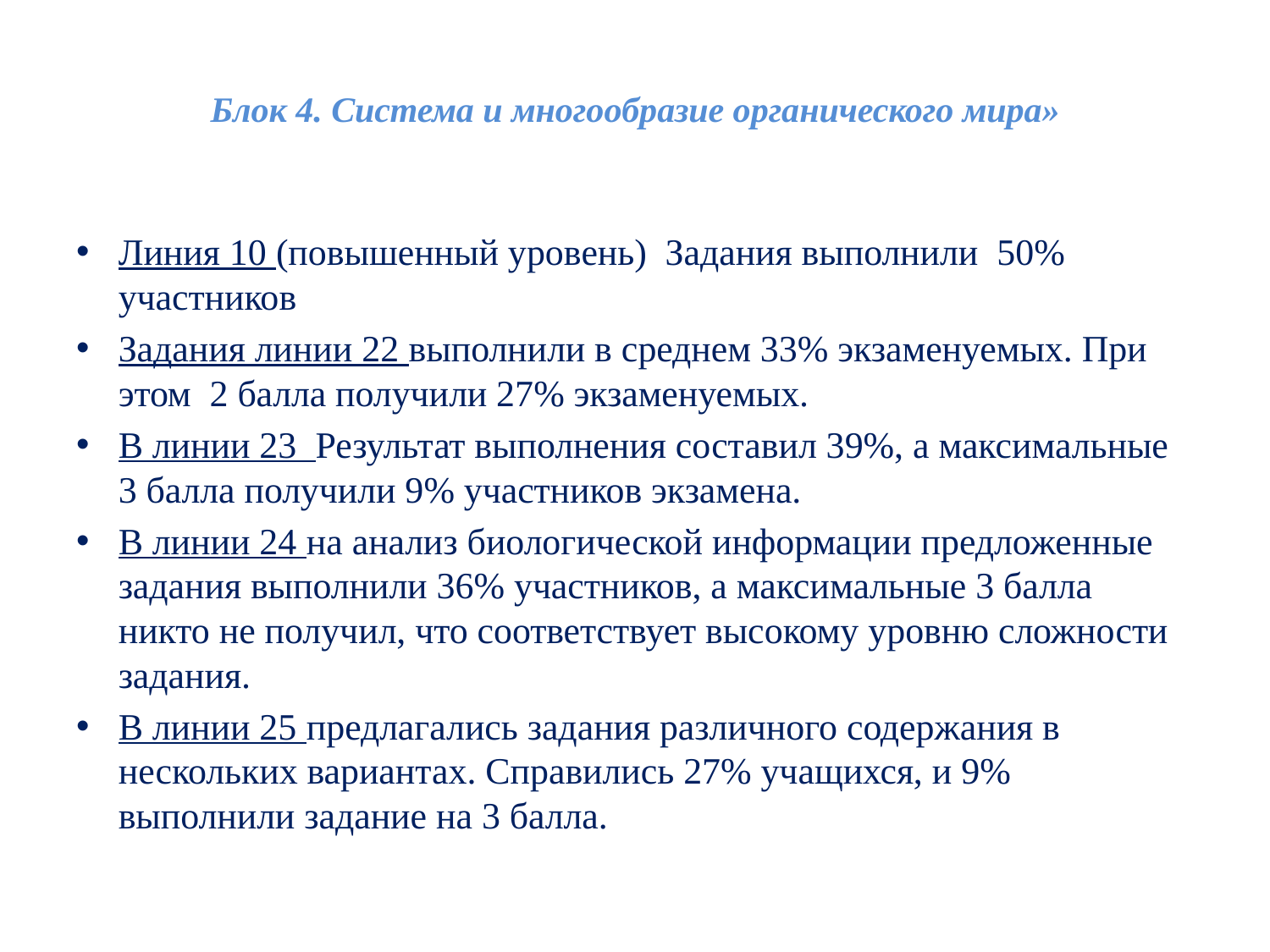

# Блок 4. Система и многообразие органического мира»
Линия 10 (повышенный уровень)  Задания выполнили  50% участников
Задания линии 22 выполнили в среднем 33% экзаменуемых. При этом  2 балла получили 27% экзаменуемых.
В линии 23  Результат выполнения составил 39%, а максимальные 3 балла получили 9% участников экзамена.
В линии 24 на анализ биологической информации предложенные задания выполнили 36% участников, а максимальные 3 балла никто не получил, что соответствует высокому уровню сложности задания.
В линии 25 предлагались задания различного содержания в нескольких вариантах. Справились 27% учащихся, и 9% выполнили задание на 3 балла.